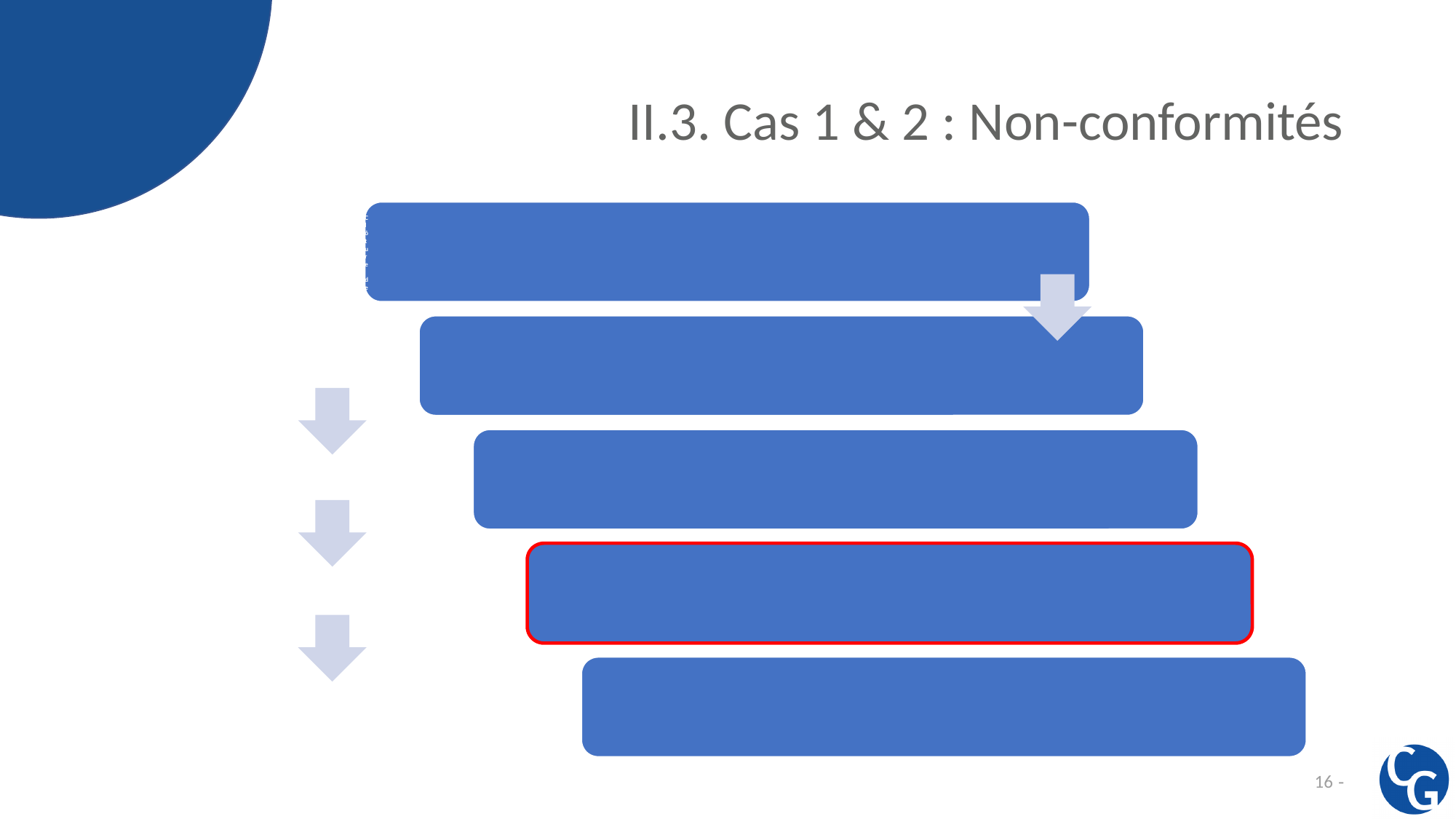

# II.3. Cas 1 & 2 : Non-conformités
Clôture de la NC
Vérification de l’efficacité des actions correctives
16 -